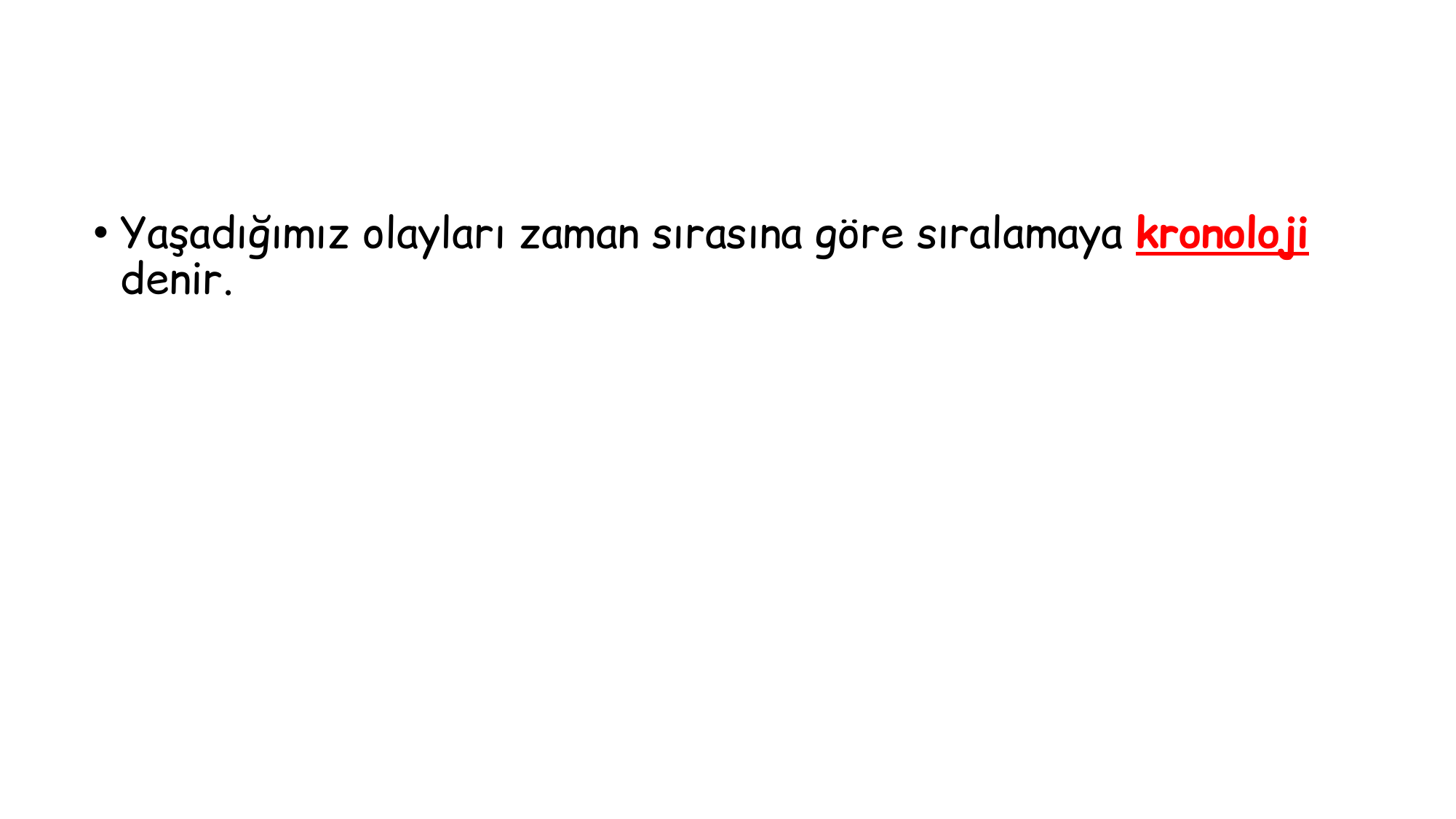

Yaşadığımız olayları zaman sırasına göre sıralamaya kronoloji denir.